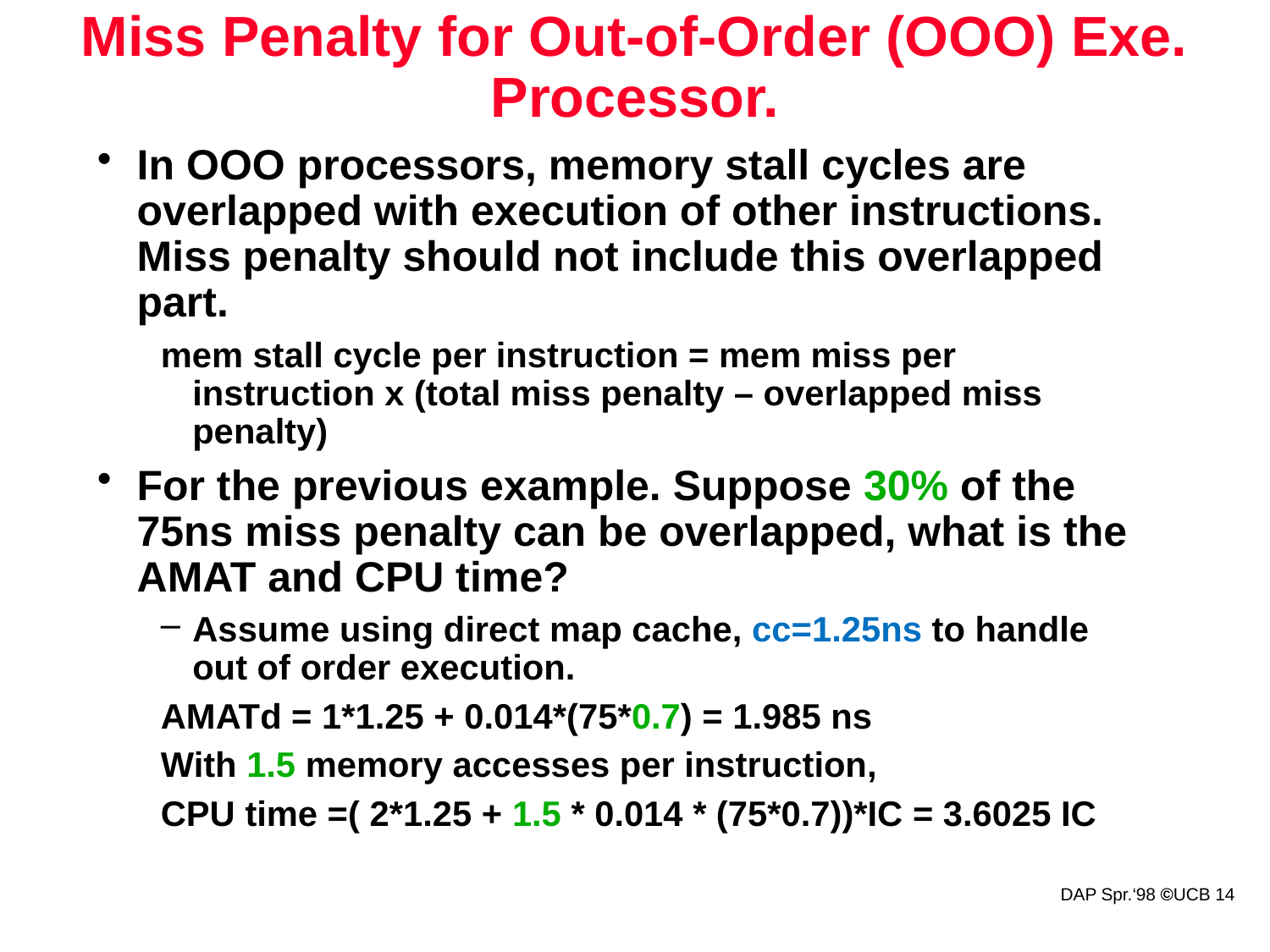

# Miss Penalty for Out-of-Order (OOO) Exe. Processor.
In OOO processors, memory stall cycles are overlapped with execution of other instructions. Miss penalty should not include this overlapped part.
mem stall cycle per instruction = mem miss per instruction x (total miss penalty – overlapped miss penalty)
For the previous example. Suppose 30% of the 75ns miss penalty can be overlapped, what is the AMAT and CPU time?
Assume using direct map cache, cc=1.25ns to handle out of order execution.
AMATd = 1*1.25 + 0.014*(75*0.7) = 1.985 ns
With 1.5 memory accesses per instruction,
CPU time =( 2*1.25 + 1.5 * 0.014 * (75*0.7))*IC = 3.6025 IC